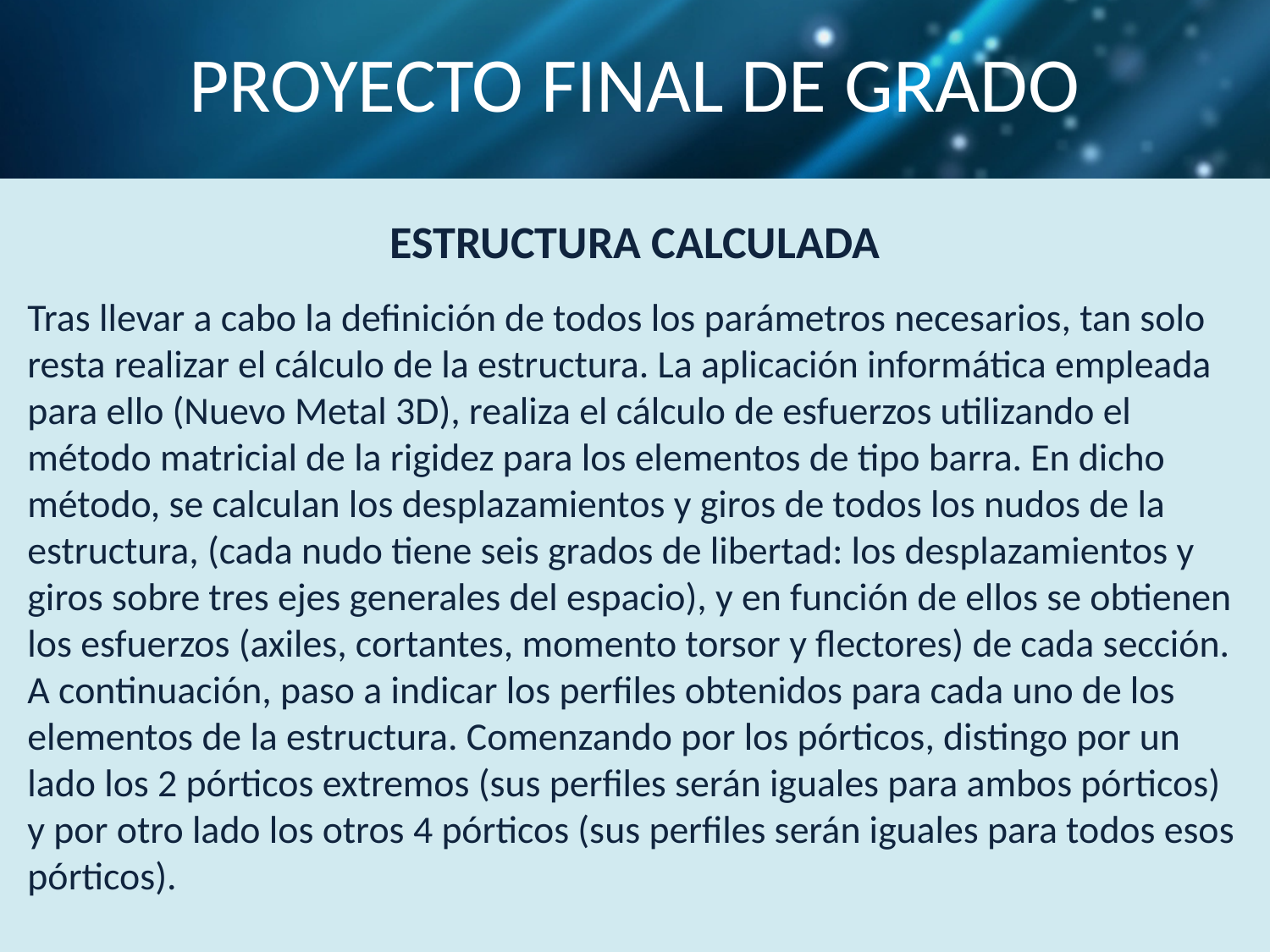

# PROYECTO FINAL DE GRADO
ESTRUCTURA CALCULADA
Tras llevar a cabo la definición de todos los parámetros necesarios, tan solo resta realizar el cálculo de la estructura. La aplicación informática empleada para ello (Nuevo Metal 3D), realiza el cálculo de esfuerzos utilizando el método matricial de la rigidez para los elementos de tipo barra. En dicho método, se calculan los desplazamientos y giros de todos los nudos de la estructura, (cada nudo tiene seis grados de libertad: los desplazamientos y giros sobre tres ejes generales del espacio), y en función de ellos se obtienen los esfuerzos (axiles, cortantes, momento torsor y flectores) de cada sección. A continuación, paso a indicar los perfiles obtenidos para cada uno de los elementos de la estructura. Comenzando por los pórticos, distingo por un lado los 2 pórticos extremos (sus perfiles serán iguales para ambos pórticos) y por otro lado los otros 4 pórticos (sus perfiles serán iguales para todos esos pórticos).